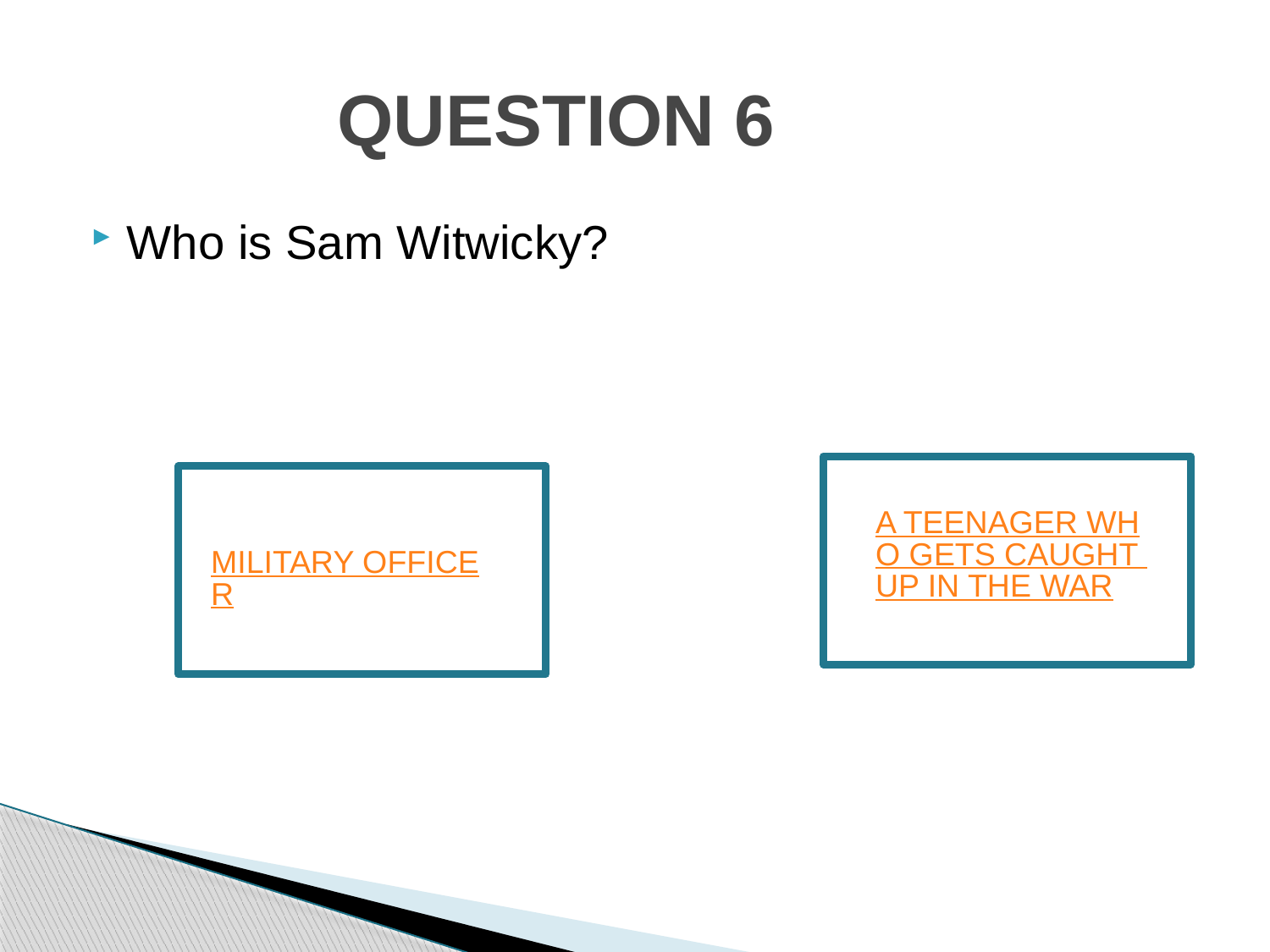

# QUESTION 6
Who is Sam Witwicky?

A TEENAGER WHO GETS CAUGHT UP IN THE WAR

MILITARY OFFICER